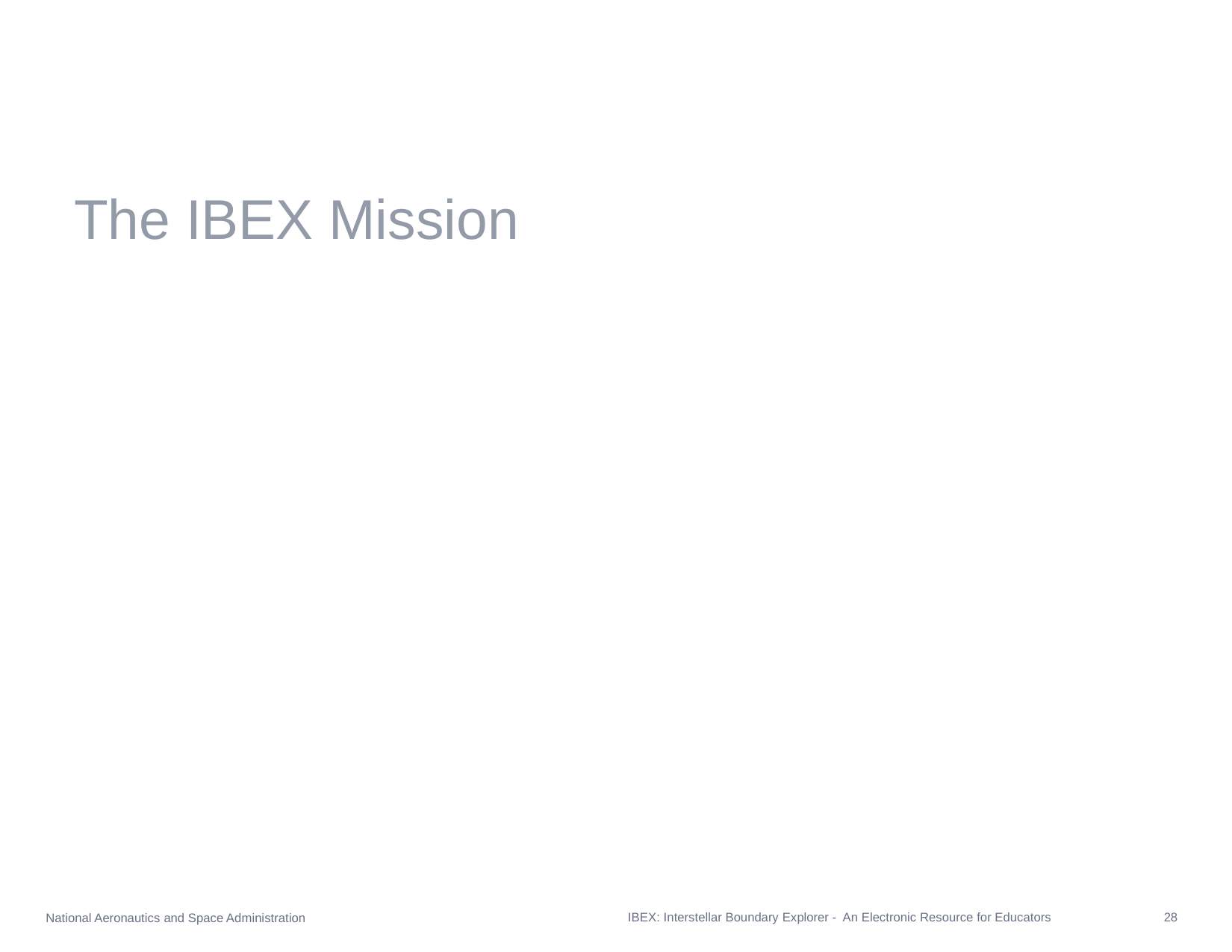

# The IBEX Mission
IBEX: Interstellar Boundary Explorer -  An Electronic Resource for Educators
28